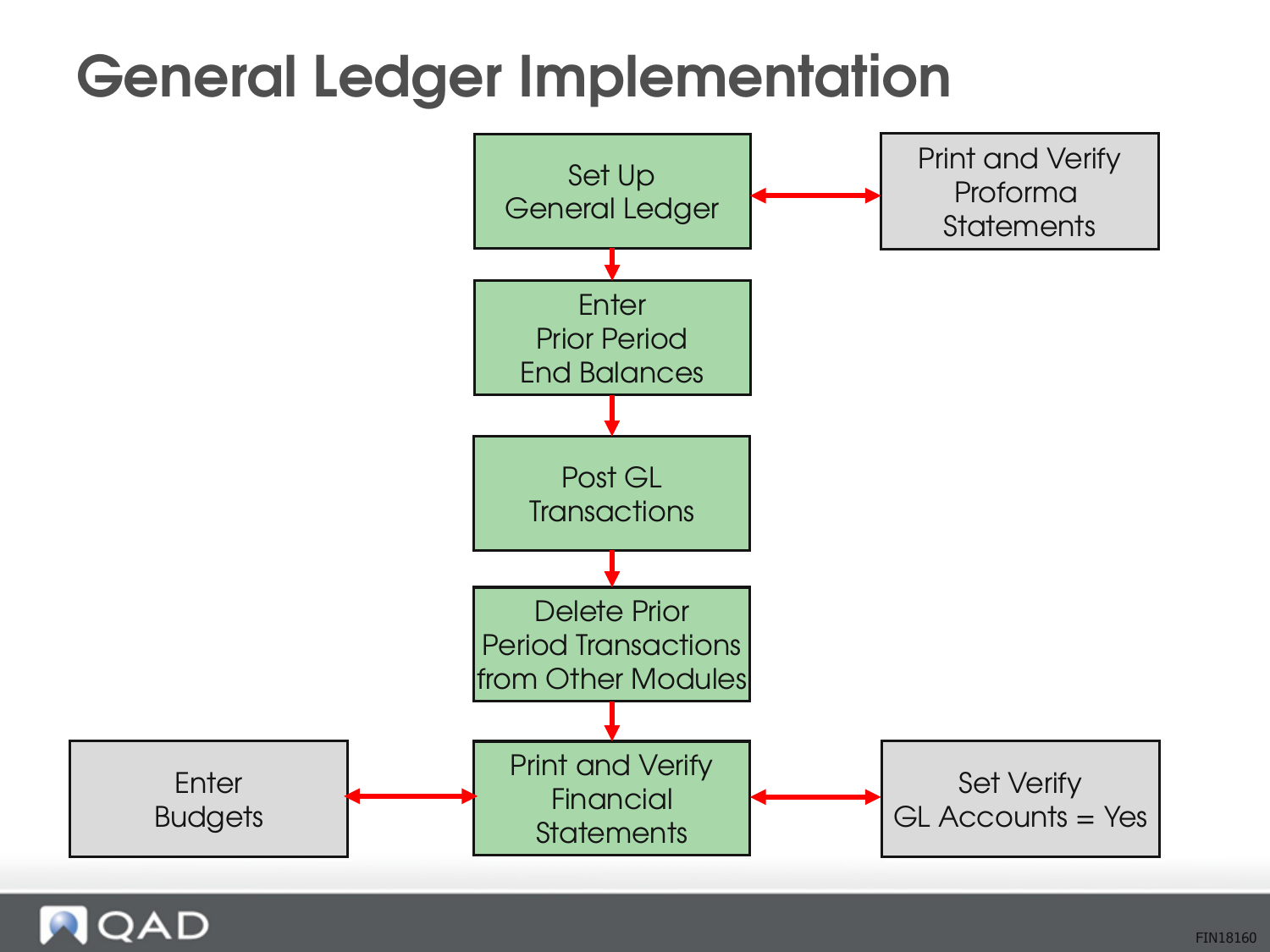

# General Ledger Implementation
Print and Verify
Proforma
Statements
Set Up
General Ledger

Enter
Prior Period
End Balances
Post GL
Transactions
Delete Prior
Period Transactions
from Other Modules
Enter
Budgets
Set Verify
GL Accounts = Yes
Print and Verify
Financial
Statements

FIN18160